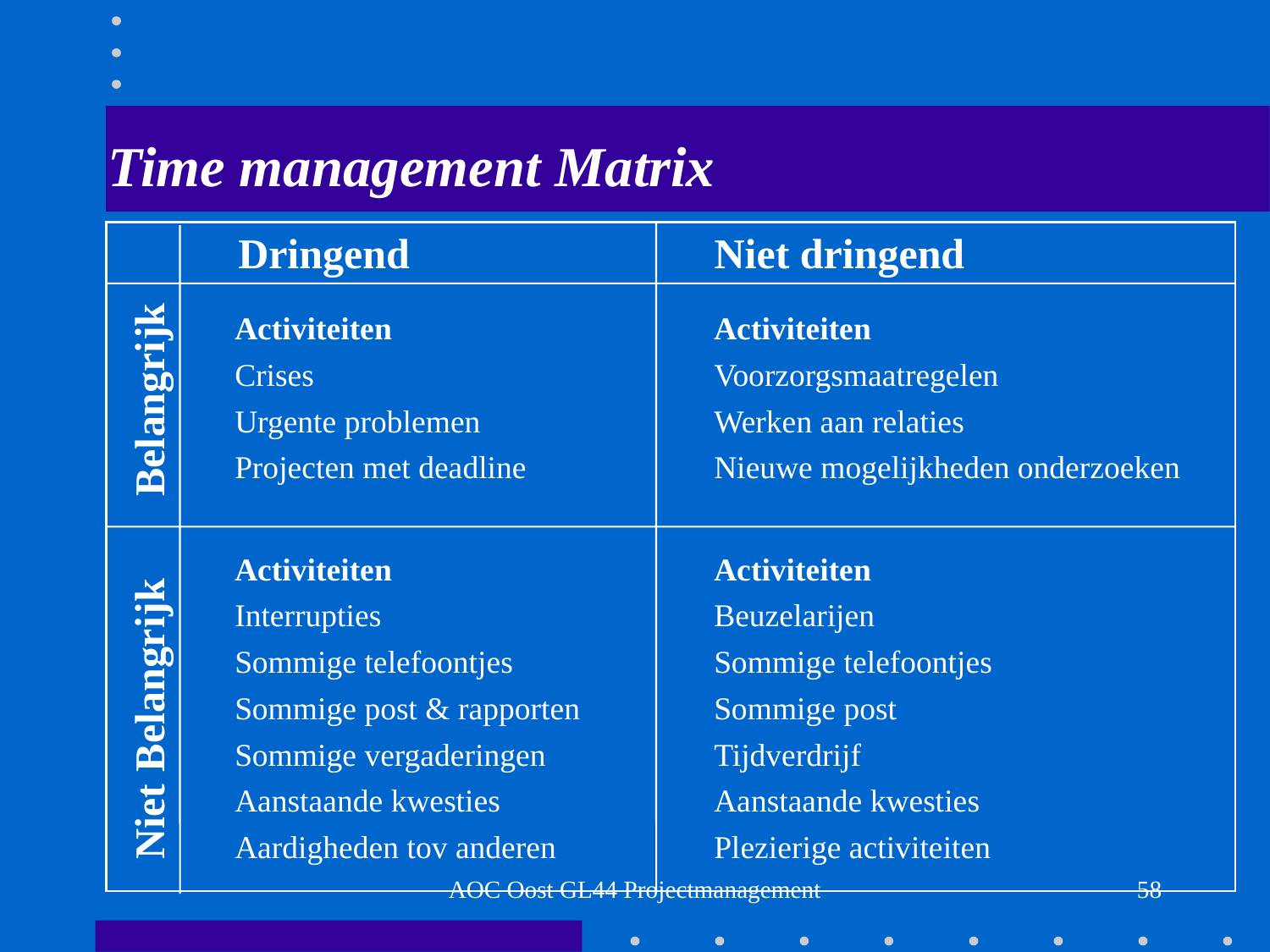

# Time management Matrix
Dringend
Niet dringend

Activiteiten
Crises
Urgente problemen
Projecten met deadline
Activiteiten
Voorzorgsmaatregelen
Werken aan relaties
Nieuwe mogelijkheden onderzoeken
Belangrijk

Activiteiten
Interrupties
Sommige telefoontjes
Sommige post & rapporten
Sommige vergaderingen
Aanstaande kwesties
Aardigheden tov anderen
Activiteiten
Beuzelarijen
Sommige telefoontjes
Sommige post
Tijdverdrijf
Aanstaande kwesties
Plezierige activiteiten
Niet Belangrijk
AOC Oost GL44 Projectmanagement
58